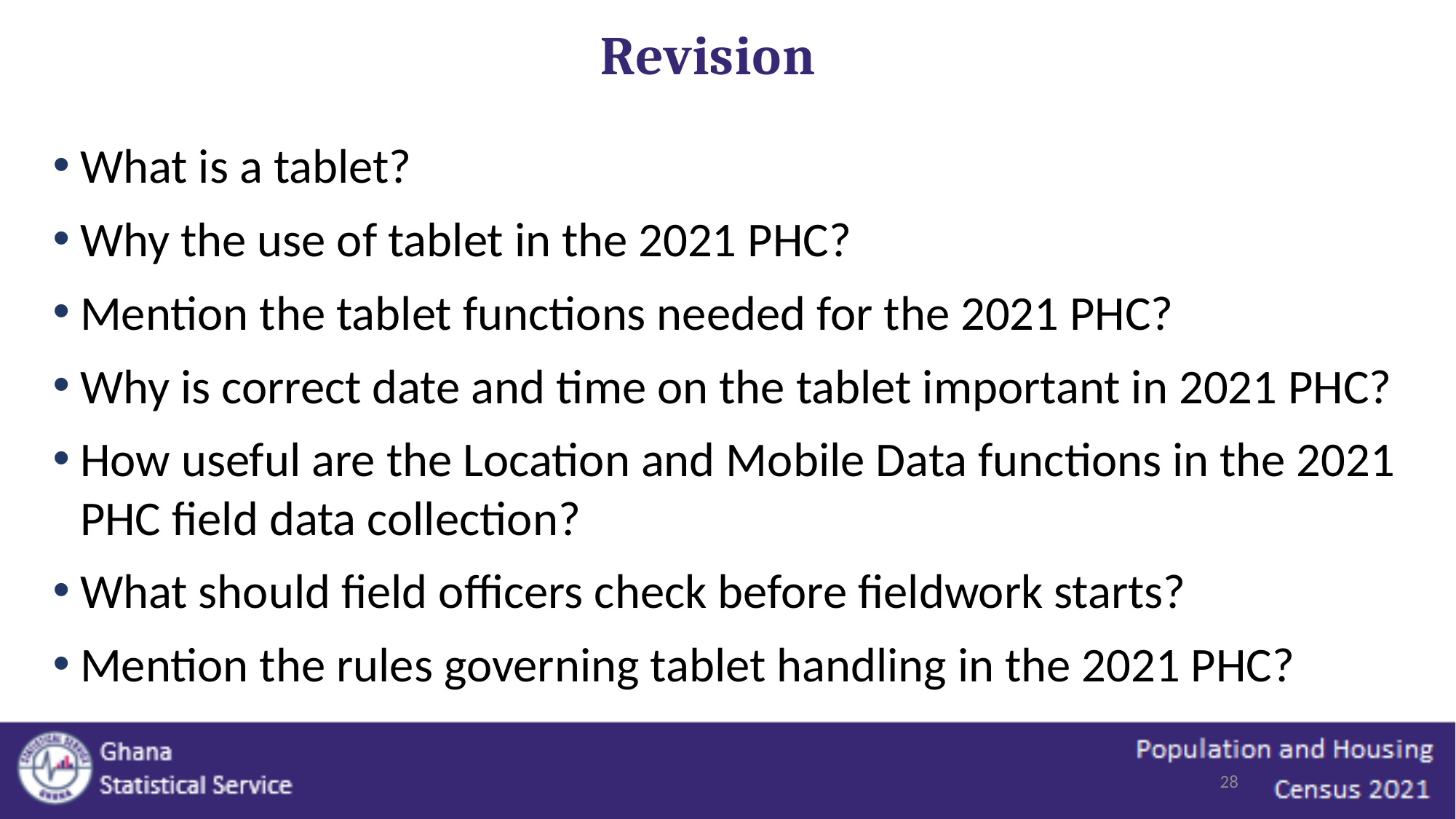

# Revision
What is a tablet?
Why the use of tablet in the 2021 PHC?
Mention the tablet functions needed for the 2021 PHC?
Why is correct date and time on the tablet important in 2021 PHC?
How useful are the Location and Mobile Data functions in the 2021 PHC field data collection?
What should field officers check before fieldwork starts?
Mention the rules governing tablet handling in the 2021 PHC?

28